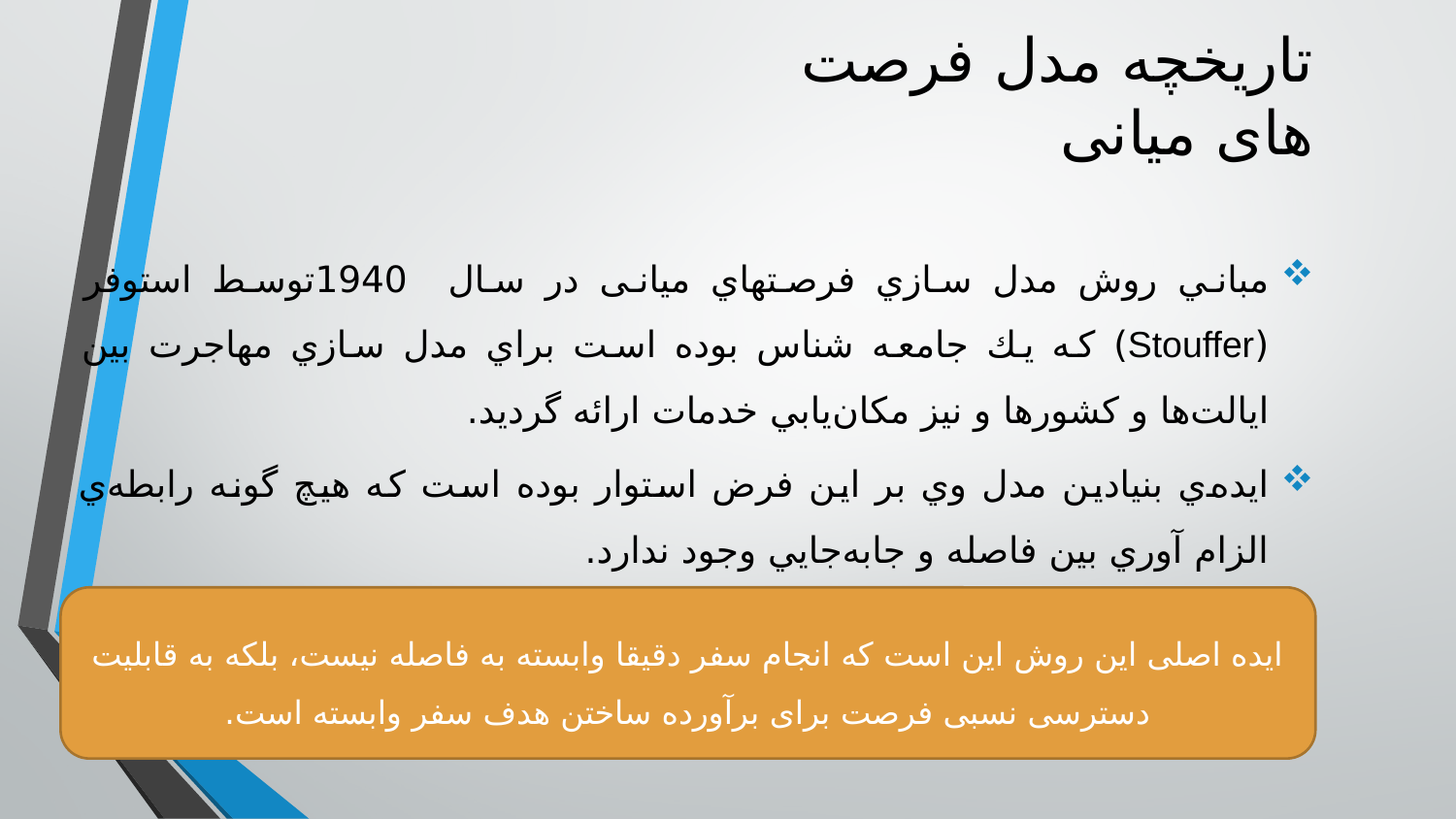

# تاریخچه مدل فرصت های میانی
مباني روش مدل سازي فرصتهاي میانی در سال  1940توسط استوفر (Stouffer) كه يك جامعه شناس بوده است براي مدل سازي مهاجرت بين ايالت‌ها و كشورها و نيز مكان‌يابي خدمات ارائه گرديد.
ايده‌ي بنيادين مدل وي بر اين فرض استوار بوده است كه هيچ گونه رابطه‌ي الزام آوري بين فاصله و جابه‌جايي وجود ندارد.
ایده اصلی این روش این است که انجام سفر دقیقا وابسته به فاصله نیست، بلکه به قابلیت دسترسی نسبی فرصت برای برآورده ساختن هدف سفر وابسته است.